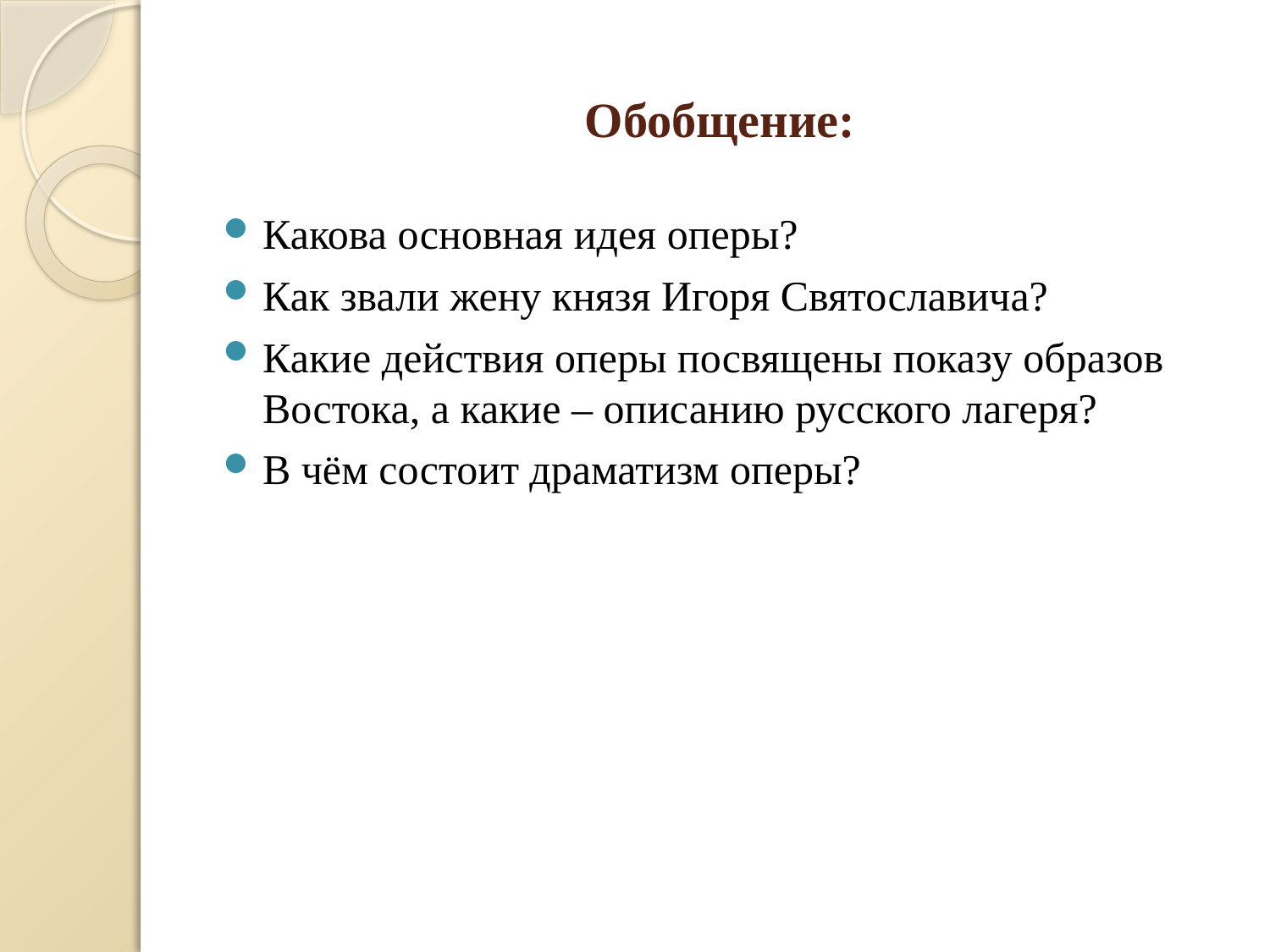

# Обобщение:
Какова основная идея оперы?
Как звали жену князя Игоря Святославича?
Какие действия оперы посвящены показу образов Востока, а какие – описанию русского лагеря?
В чём состоит драматизм оперы?